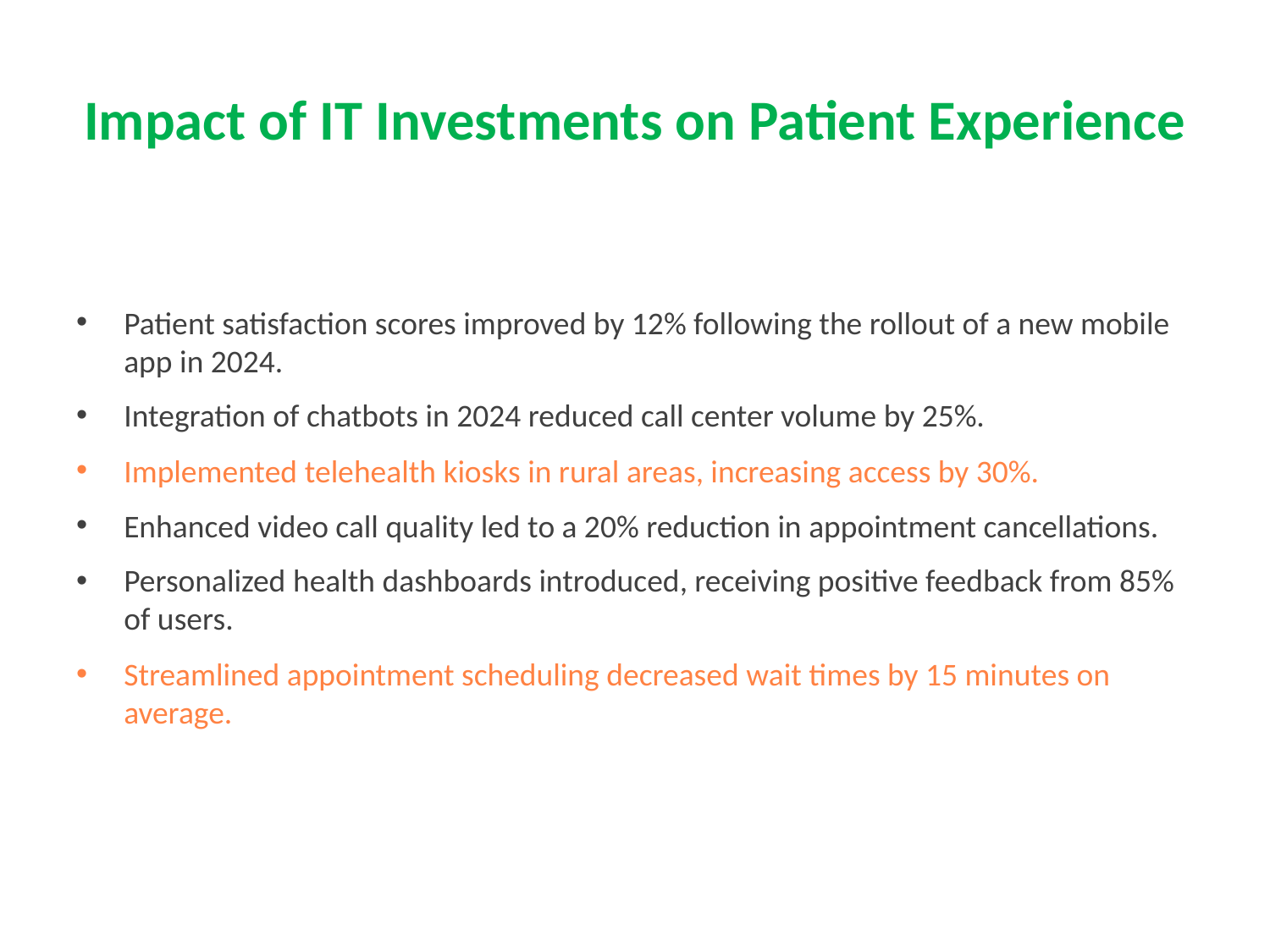

# Impact of IT Investments on Patient Experience

Patient satisfaction scores improved by 12% following the rollout of a new mobile app in 2024.
Integration of chatbots in 2024 reduced call center volume by 25%.
Implemented telehealth kiosks in rural areas, increasing access by 30%.
Enhanced video call quality led to a 20% reduction in appointment cancellations.
Personalized health dashboards introduced, receiving positive feedback from 85% of users.
Streamlined appointment scheduling decreased wait times by 15 minutes on average.